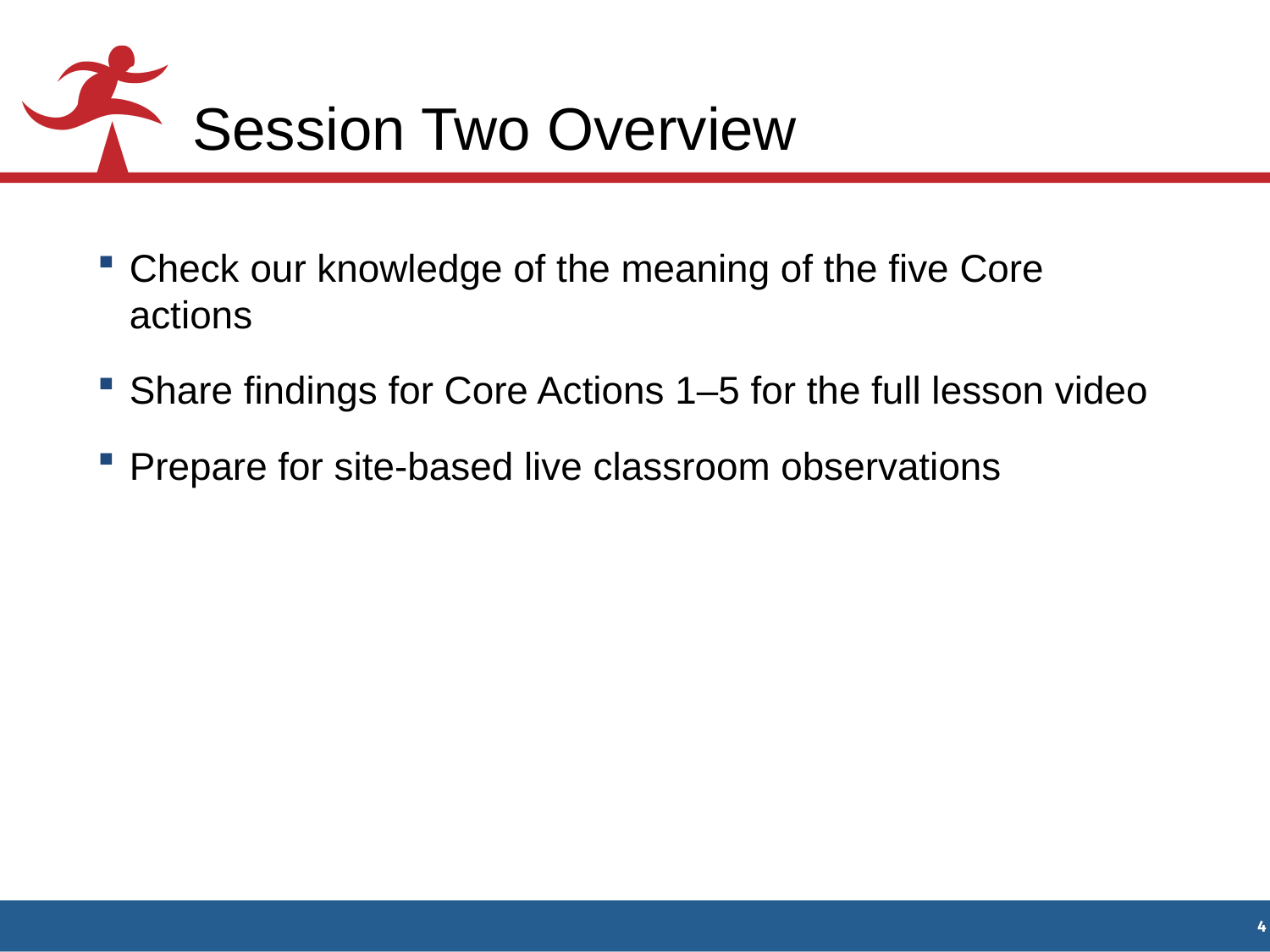

# Session Two Overview
Check our knowledge of the meaning of the five Core actions
Share findings for Core Actions 1–5 for the full lesson video
Prepare for site-based live classroom observations